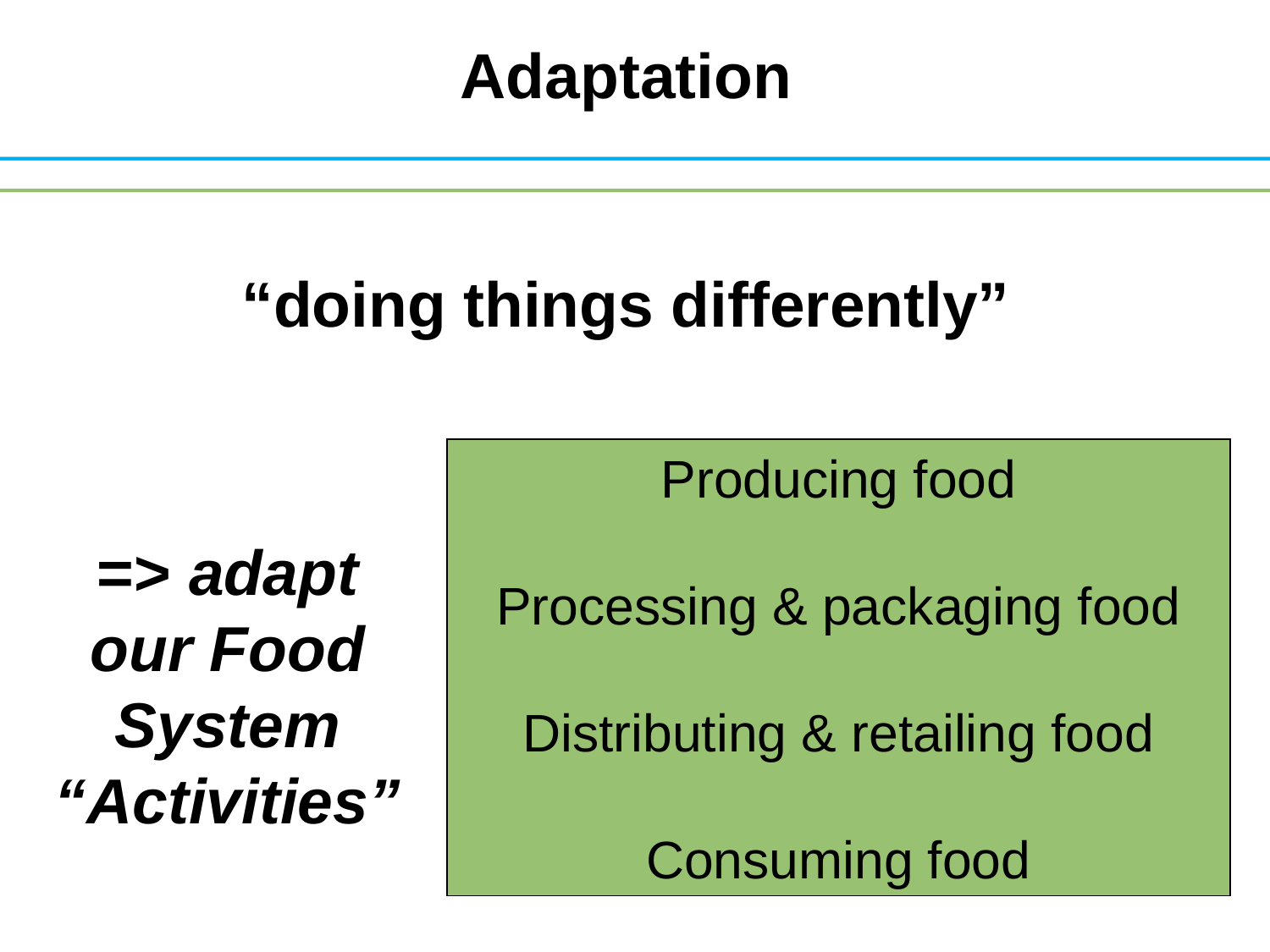

# Adaptation “doing things differently”

Producing food

Processing & packaging food

Distributing & retailing food

Consuming food
=> adapt our Food System “Activities”